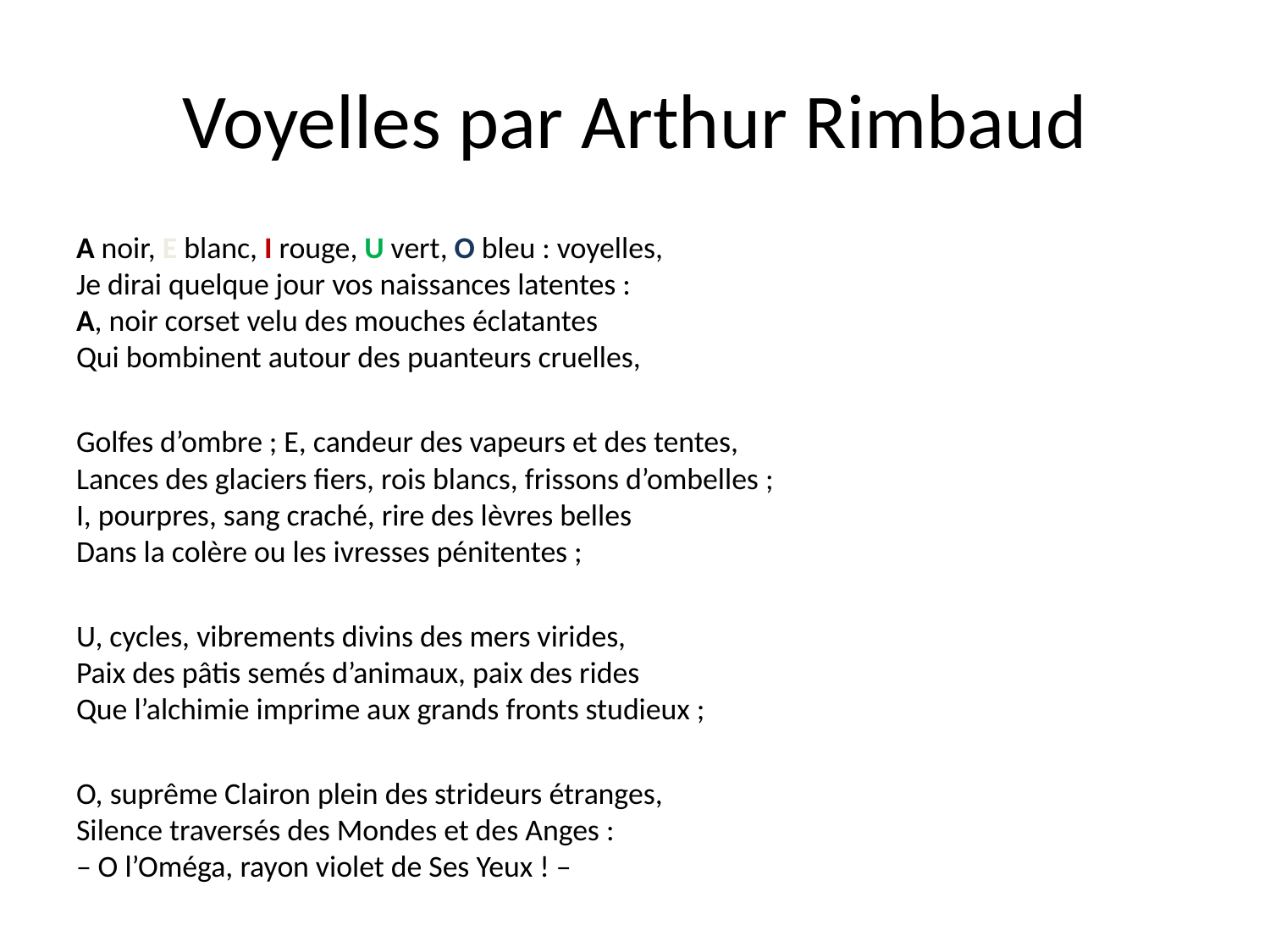

# Voyelles par Arthur Rimbaud
A noir, E blanc, I rouge, U vert, O bleu : voyelles,
Je dirai quelque jour vos naissances latentes :
A, noir corset velu des mouches éclatantes
Qui bombinent autour des puanteurs cruelles,

Golfes d’ombre ; E, candeur des vapeurs et des tentes,
Lances des glaciers fiers, rois blancs, frissons d’ombelles ;
I, pourpres, sang craché, rire des lèvres belles
Dans la colère ou les ivresses pénitentes ;

U, cycles, vibrements divins des mers virides,
Paix des pâtis semés d’animaux, paix des rides
Que l’alchimie imprime aux grands fronts studieux ;

O, suprême Clairon plein des strideurs étranges,
Silence traversés des Mondes et des Anges :
– O l’Oméga, rayon violet de Ses Yeux ! –